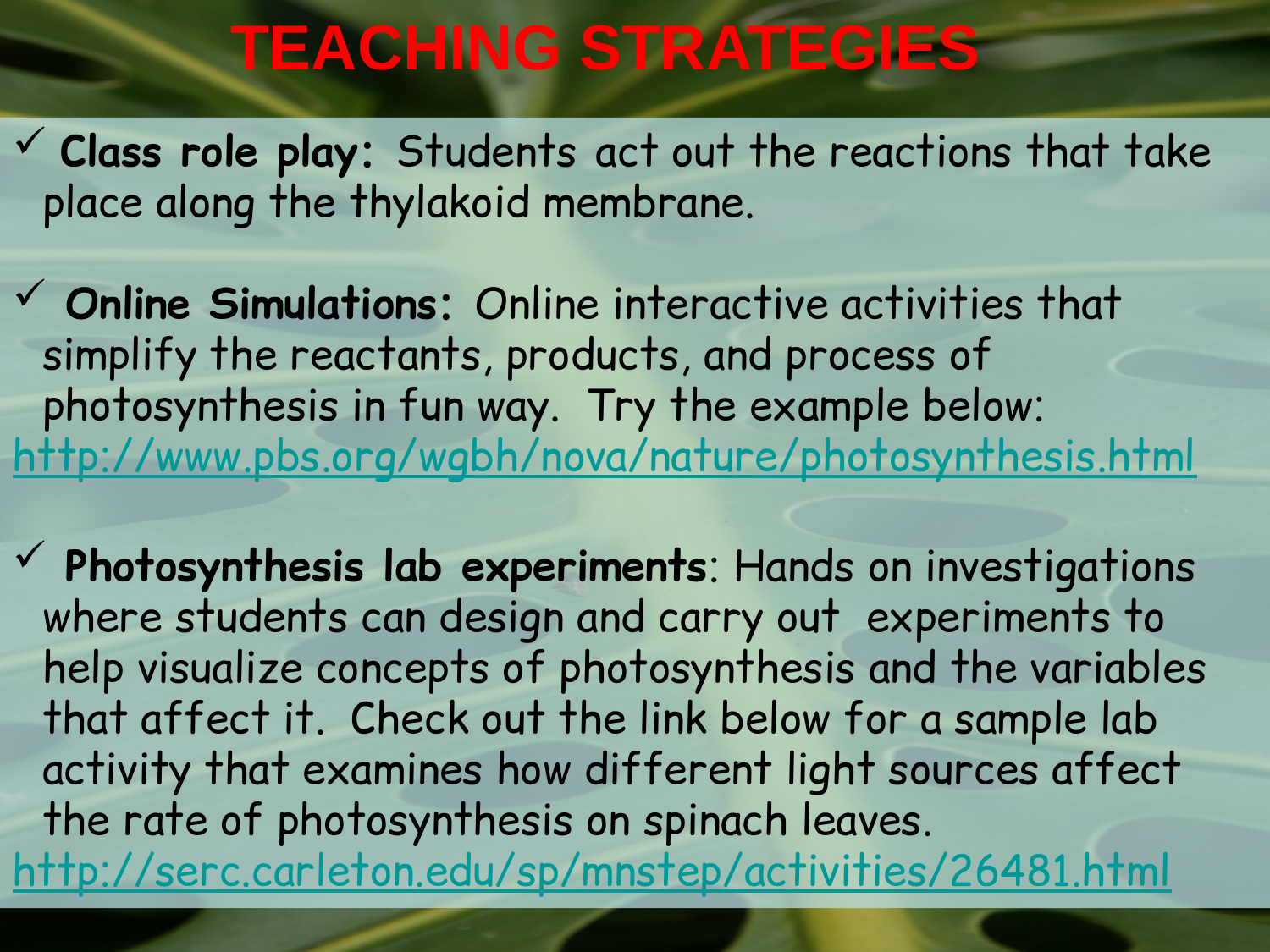

Teaching strategies
 Class role play: Students act out the reactions that take place along the thylakoid membrane.

 Online Simulations: Online interactive activities that simplify the reactants, products, and process of photosynthesis in fun way.  Try the example below:
http://www.pbs.org/wgbh/nova/nature/photosynthesis.html

 Photosynthesis lab experiments: Hands on investigations where students can design and carry out  experiments to help visualize concepts of photosynthesis and the variables that affect it.  Check out the link below for a sample lab activity that examines how different light sources affect the rate of photosynthesis on spinach leaves.
http://serc.carleton.edu/sp/mnstep/activities/26481.html